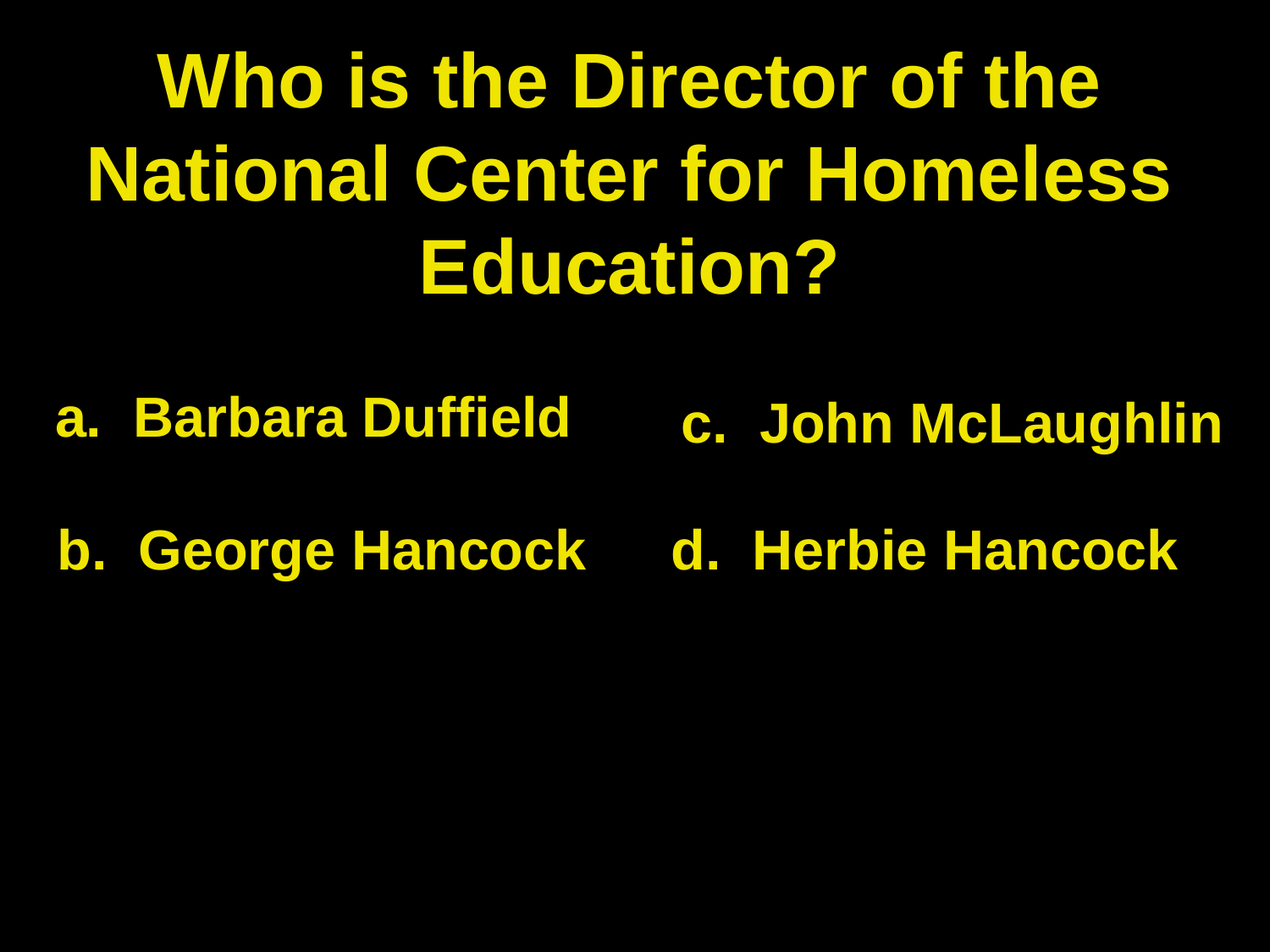

# Who is the Director of the National Center for Homeless Education?
a.  Barbara Duffield
c.  John McLaughlin
b.  George Hancock
d.  Herbie Hancock